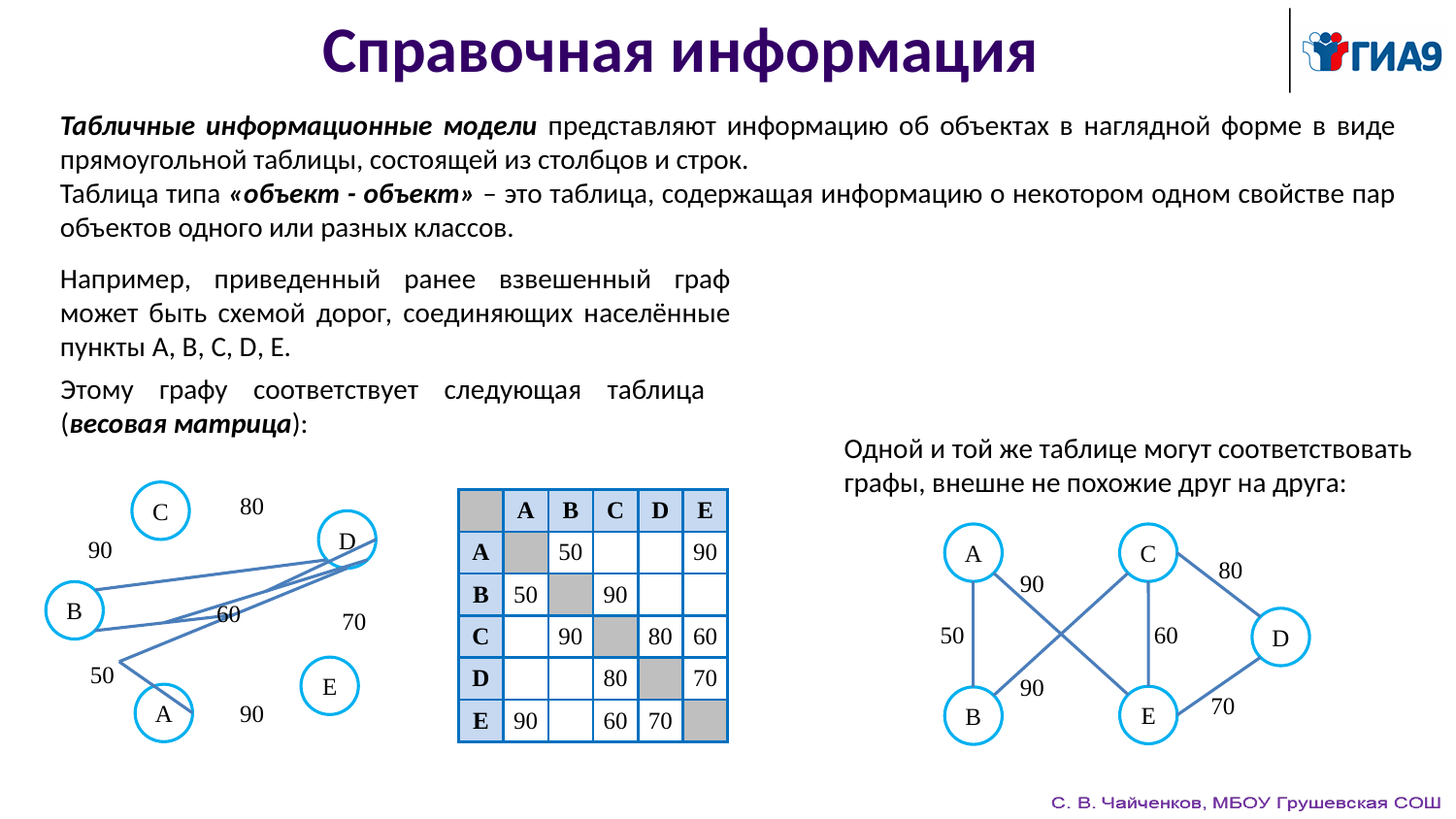

# Справочная информация
Табличные информационные модели представляют информацию об объектах в наглядной форме в виде прямоугольной таблицы, состоящей из столбцов и строк.
Таблица типа «объект - объект» – это таблица, содержащая информацию о некотором одном свойстве пар объектов одного или разных классов.
Например, приведенный ранее взвешенный граф может быть схемой дорог, соединяющих населённые пункты A, B, C, D, E.
Этому графу соответствует следующая таблица
(весовая матрица):
Одной и той же таблице могут соответствовать графы, внешне не похожие друг на друга:
C
80
D
90
B
60
70
50
E
A
90
|  | А | В | С | D | Е |
| --- | --- | --- | --- | --- | --- |
| А |  | 50 |  |  | 90 |
| В | 50 |  | 90 |  |  |
| С |  | 90 |  | 80 | 60 |
| D |  |  | 80 |  | 70 |
| Е | 90 |  | 60 | 70 |  |
C
A
80
90
D
60
50
90
E
70
B